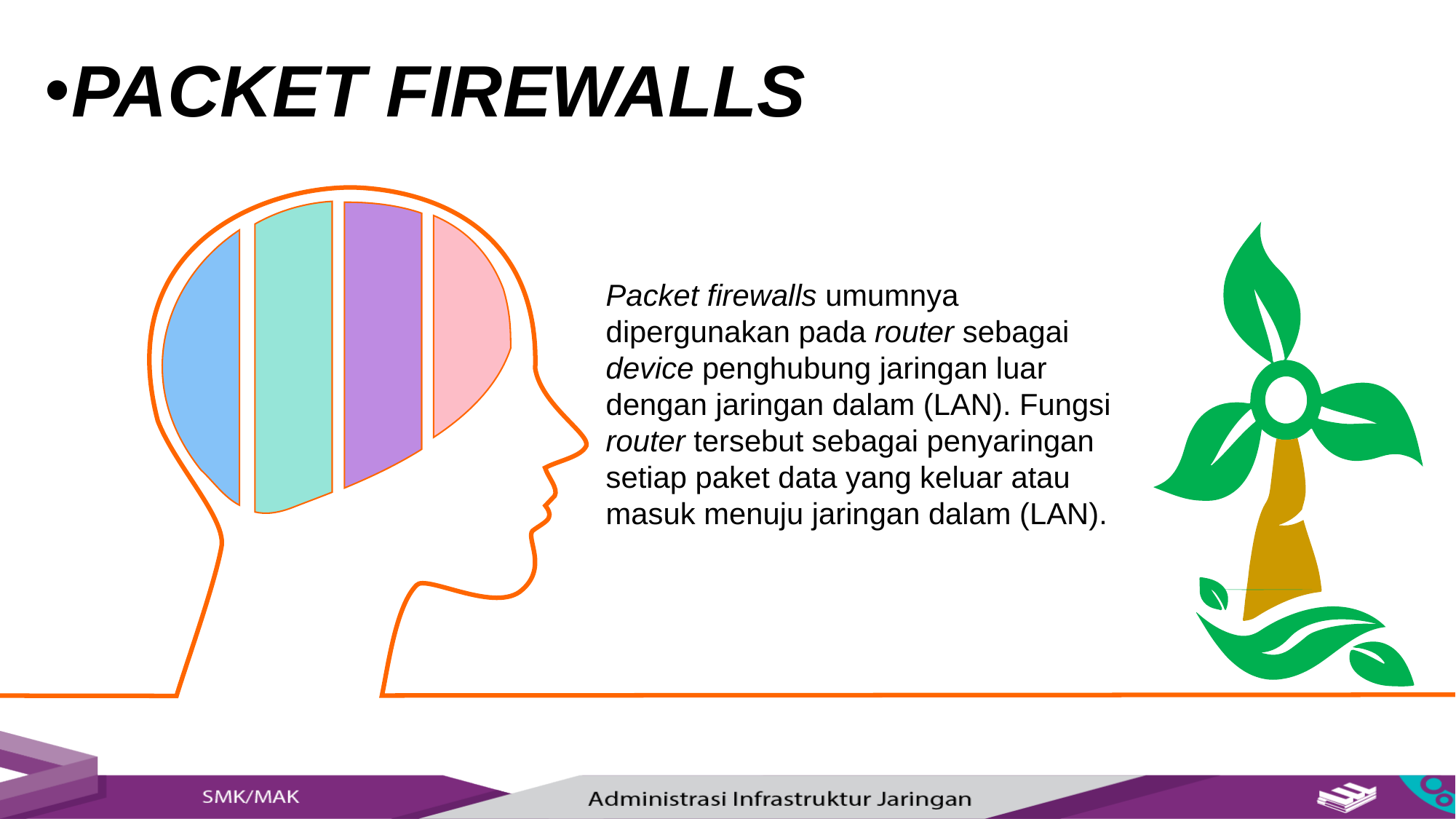

PACKET FIREWALLS

Packet firewalls umumnya dipergunakan pada router sebagai device penghubung jaringan luar dengan jaringan dalam (LAN). Fungsi router tersebut sebagai penyaringan setiap paket data yang keluar atau masuk menuju jaringan dalam (LAN).